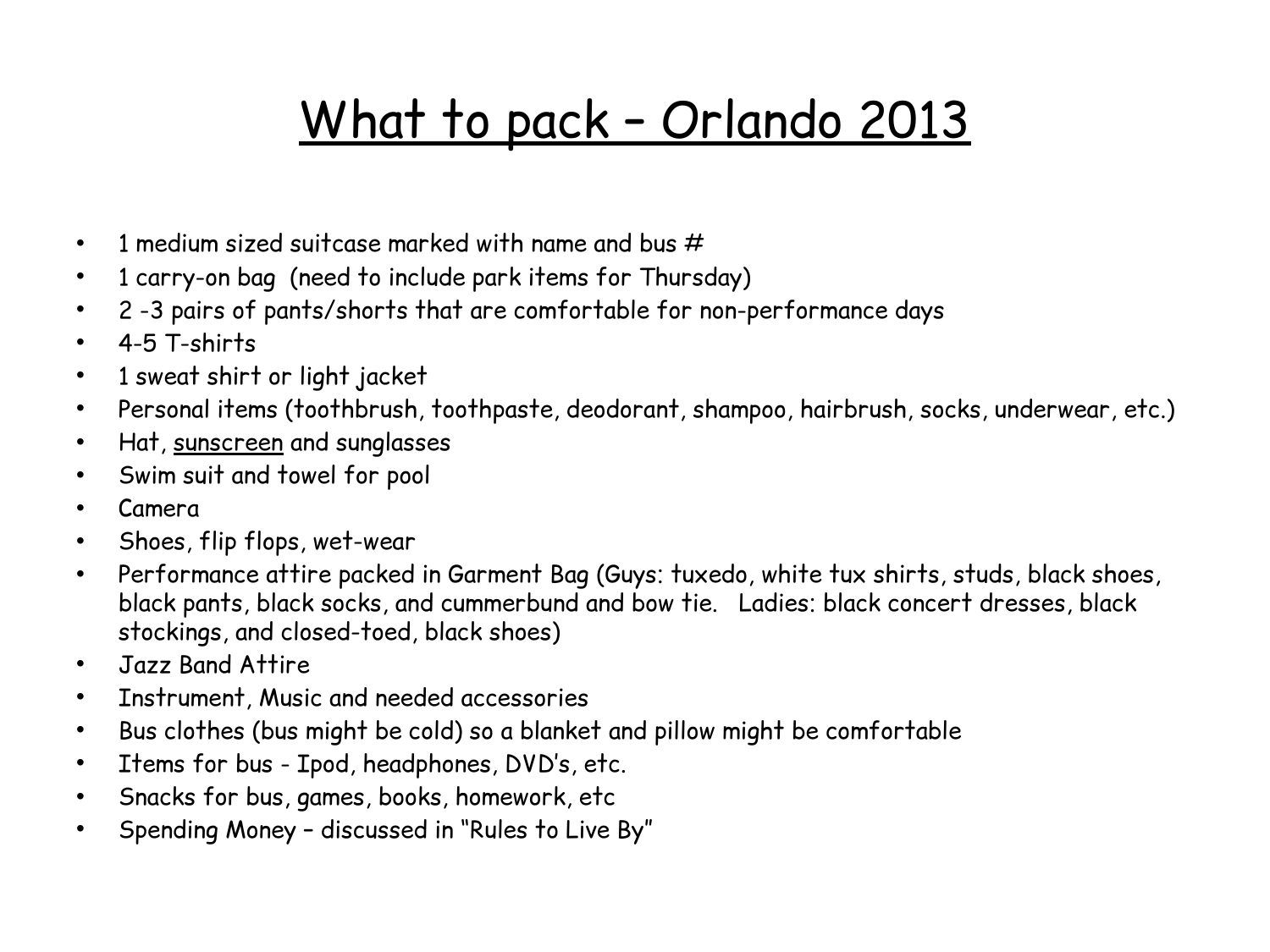

# What to pack – Orlando 2013
1 medium sized suitcase marked with name and bus #
1 carry-on bag  (need to include park items for Thursday)
2 -3 pairs of pants/shorts that are comfortable for non-performance days
4-5 T-shirts
1 sweat shirt or light jacket
Personal items (toothbrush, toothpaste, deodorant, shampoo, hairbrush, socks, underwear, etc.)
Hat, sunscreen and sunglasses
Swim suit and towel for pool
Camera
Shoes, flip flops, wet-wear
Performance attire packed in Garment Bag (Guys: tuxedo, white tux shirts, studs, black shoes, black pants, black socks, and cummerbund and bow tie.   Ladies: black concert dresses, black stockings, and closed-toed, black shoes)
Jazz Band Attire
Instrument, Music and needed accessories
Bus clothes (bus might be cold) so a blanket and pillow might be comfortable
Items for bus - Ipod, headphones, DVD’s, etc.
Snacks for bus, games, books, homework, etc
Spending Money – discussed in “Rules to Live By”